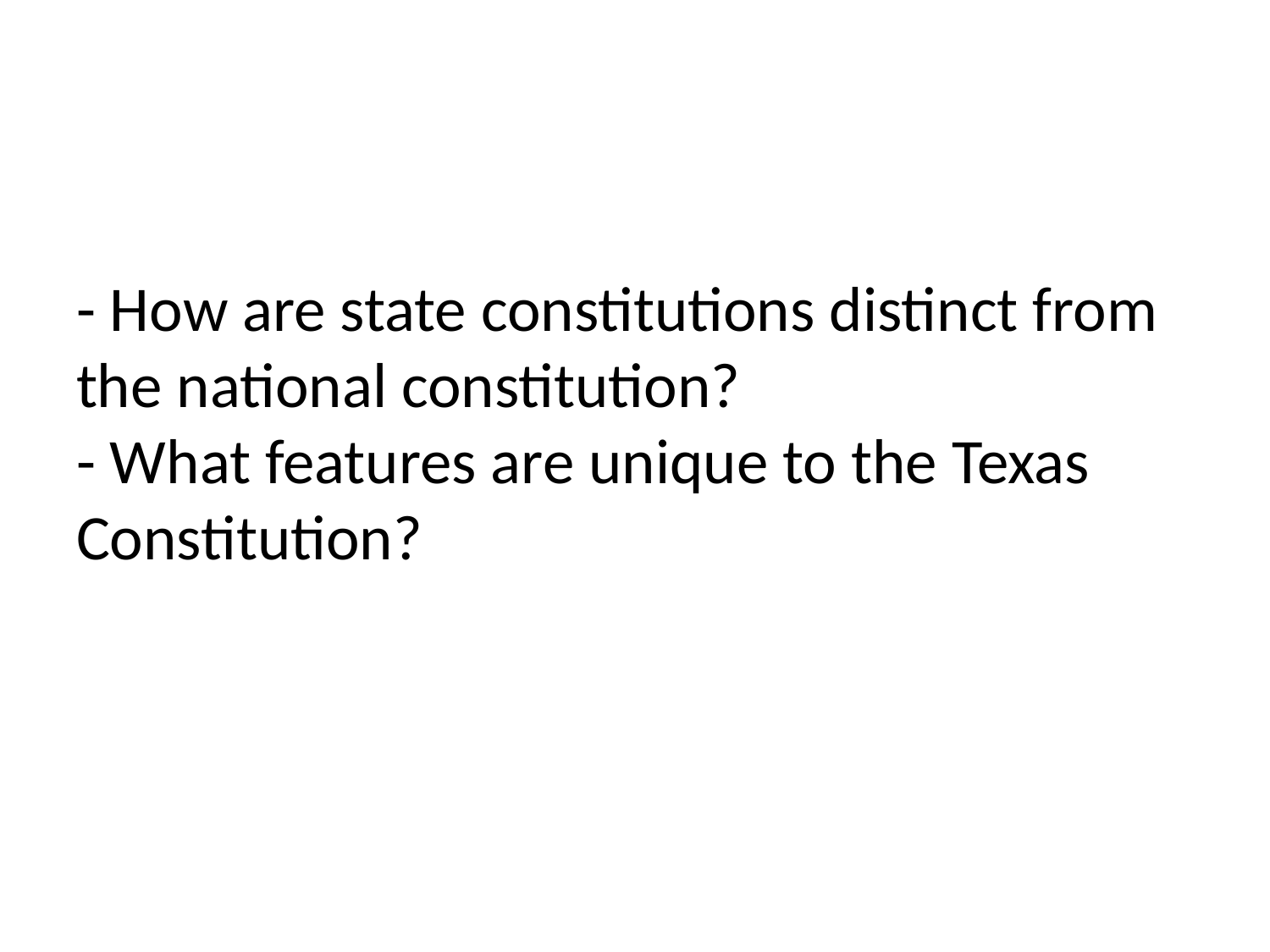

# - How are state constitutions distinct from the national constitution? - What features are unique to the Texas Constitution?